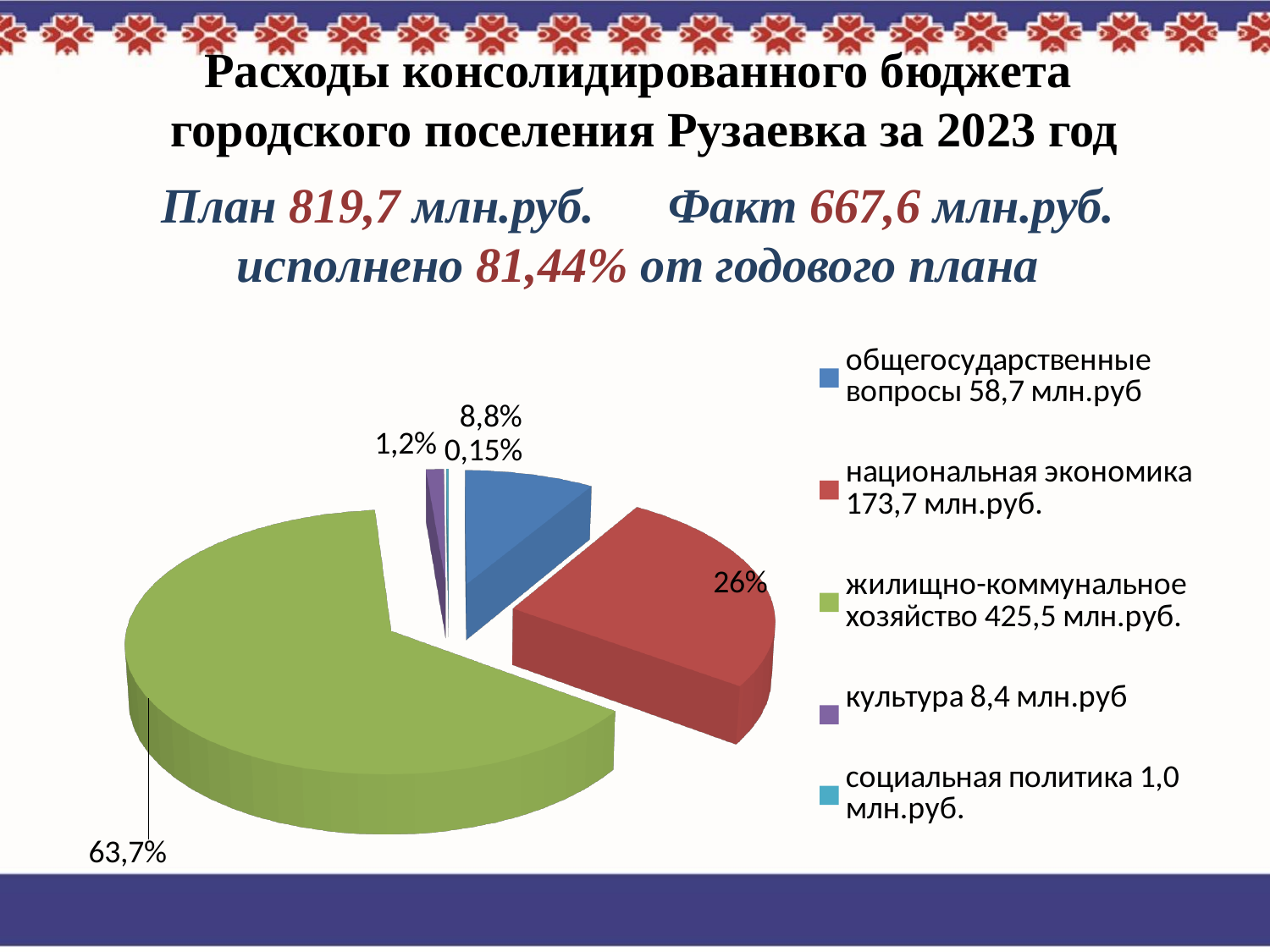

# Расходы консолидированного бюджета городского поселения Рузаевка за 2023 год План 819,7 млн.руб.      Факт 667,6 млн.руб. исполнено 81,44% от годового плана

[unsupported chart]